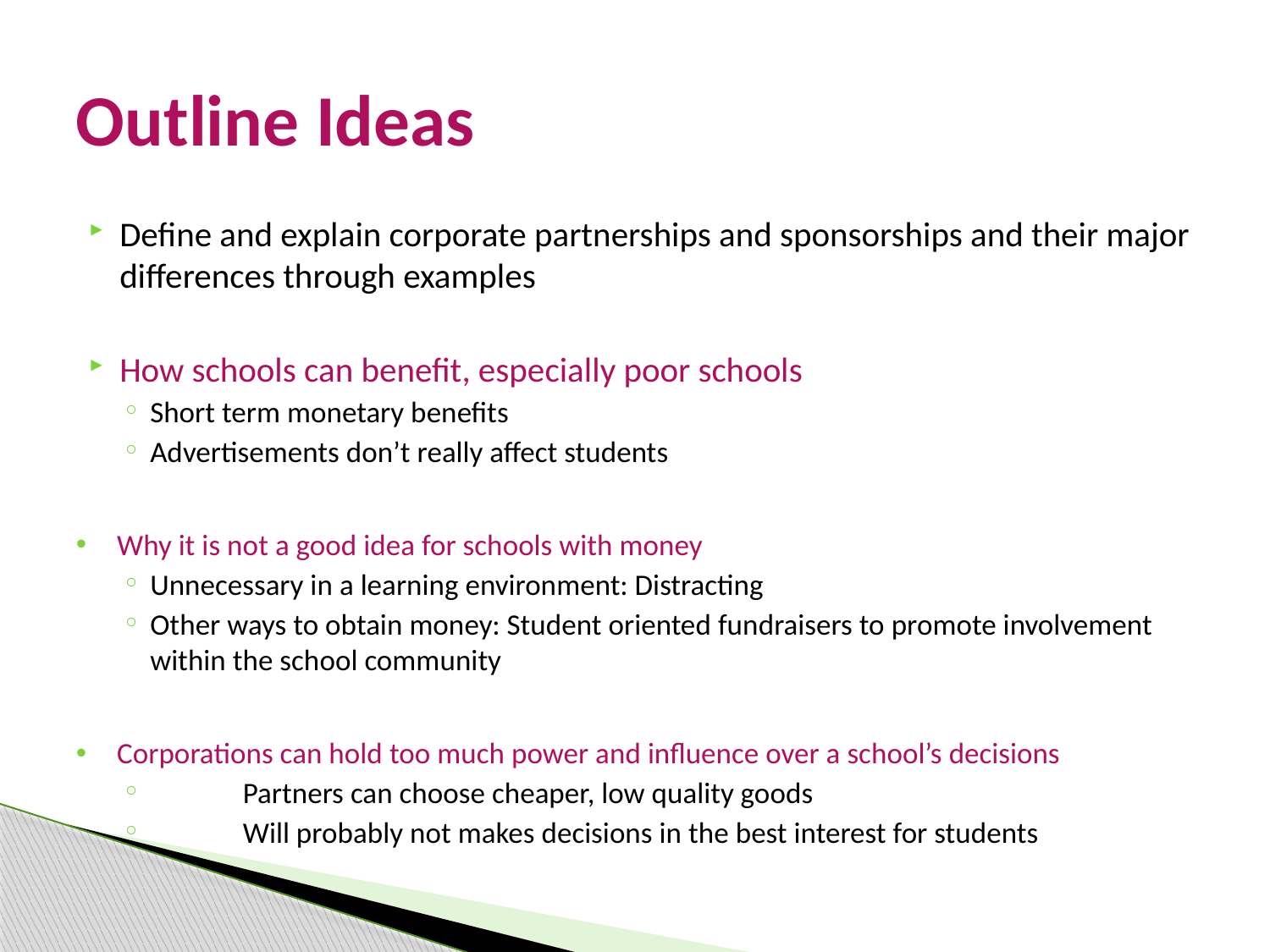

# Outline Ideas
Define and explain corporate partnerships and sponsorships and their major differences through examples

How schools can benefit, especially poor schools
Short term monetary benefits
Advertisements don’t really affect students

Why it is not a good idea for schools with money
Unnecessary in a learning environment: Distracting
Other ways to obtain money: Student oriented fundraisers to promote involvement within the school community

Corporations can hold too much power and influence over a school’s decisions
	Partners can choose cheaper, low quality goods
	Will probably not makes decisions in the best interest for students